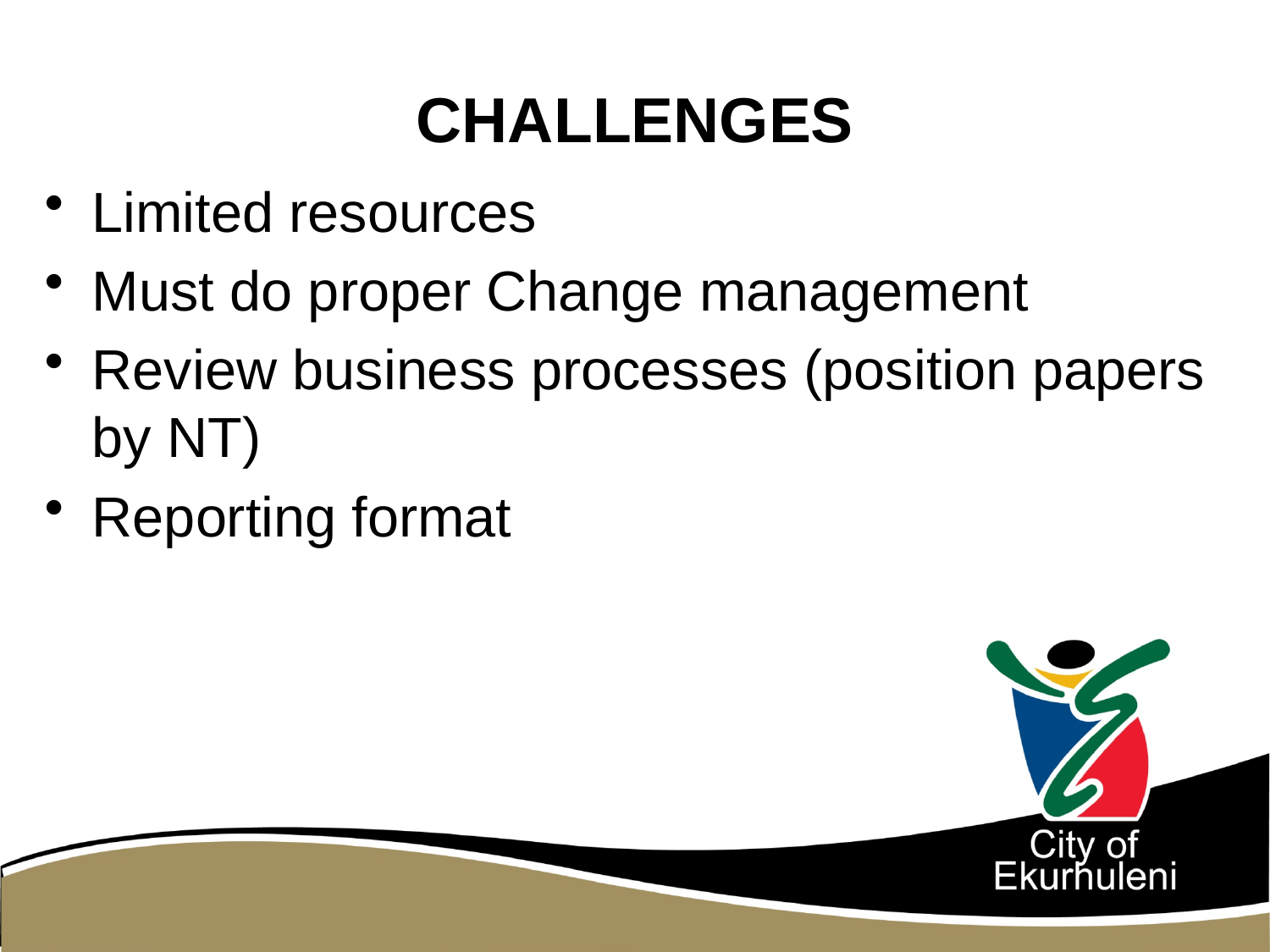

# CHALLENGES
Limited resources
Must do proper Change management
Review business processes (position papers by NT)
Reporting format